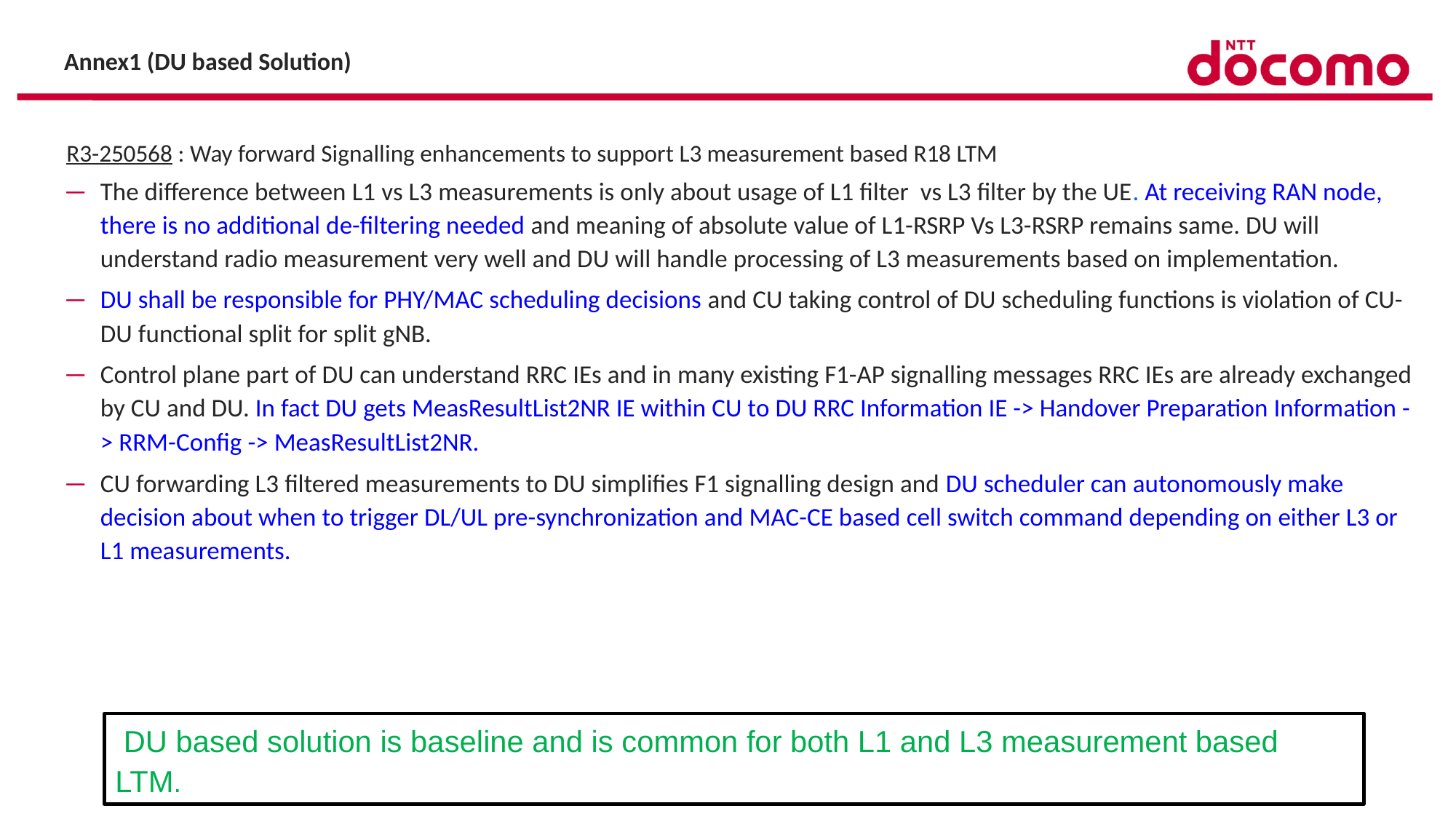

# Annex1 (DU based Solution)
R3-250568 : Way forward Signalling enhancements to support L3 measurement based R18 LTM
The difference between L1 vs L3 measurements is only about usage of L1 filter  vs L3 filter by the UE. At receiving RAN node, there is no additional de-filtering needed and meaning of absolute value of L1-RSRP Vs L3-RSRP remains same. DU will understand radio measurement very well and DU will handle processing of L3 measurements based on implementation.
DU shall be responsible for PHY/MAC scheduling decisions and CU taking control of DU scheduling functions is violation of CU-DU functional split for split gNB.
Control plane part of DU can understand RRC IEs and in many existing F1-AP signalling messages RRC IEs are already exchanged by CU and DU. In fact DU gets MeasResultList2NR IE within CU to DU RRC Information IE -> Handover Preparation Information -> RRM-Config -> MeasResultList2NR.
CU forwarding L3 filtered measurements to DU simplifies F1 signalling design and DU scheduler can autonomously make decision about when to trigger DL/UL pre-synchronization and MAC-CE based cell switch command depending on either L3 or L1 measurements.

 DU based solution is baseline and is common for both L1 and L3 measurement based LTM.